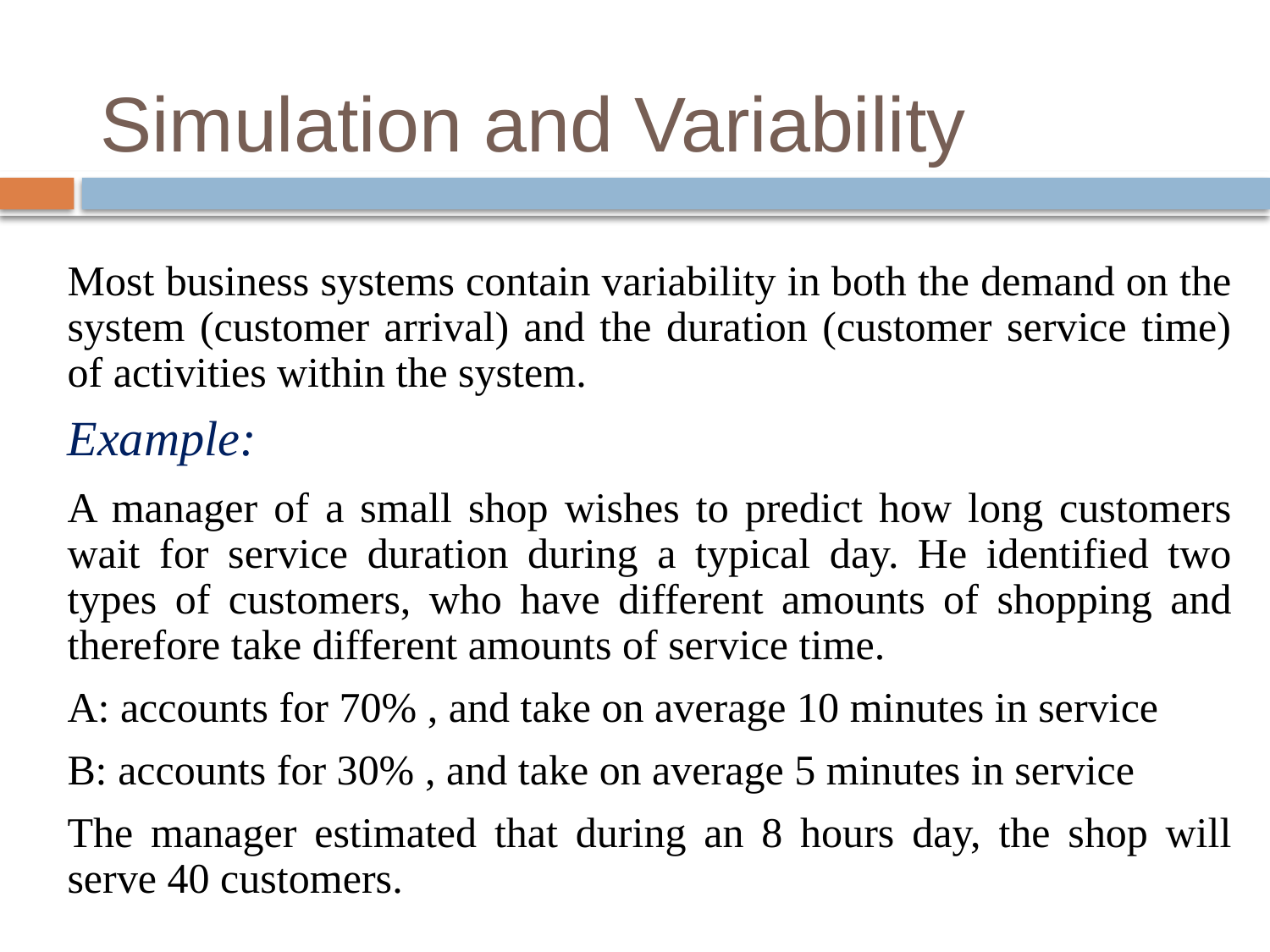

# Simulation and Variability
Most business systems contain variability in both the demand on the system (customer arrival) and the duration (customer service time) of activities within the system.
Example:
A manager of a small shop wishes to predict how long customers wait for service duration during a typical day. He identified two types of customers, who have different amounts of shopping and therefore take different amounts of service time.
A: accounts for 70% , and take on average 10 minutes in service
B: accounts for 30% , and take on average 5 minutes in service
The manager estimated that during an 8 hours day, the shop will serve 40 customers.